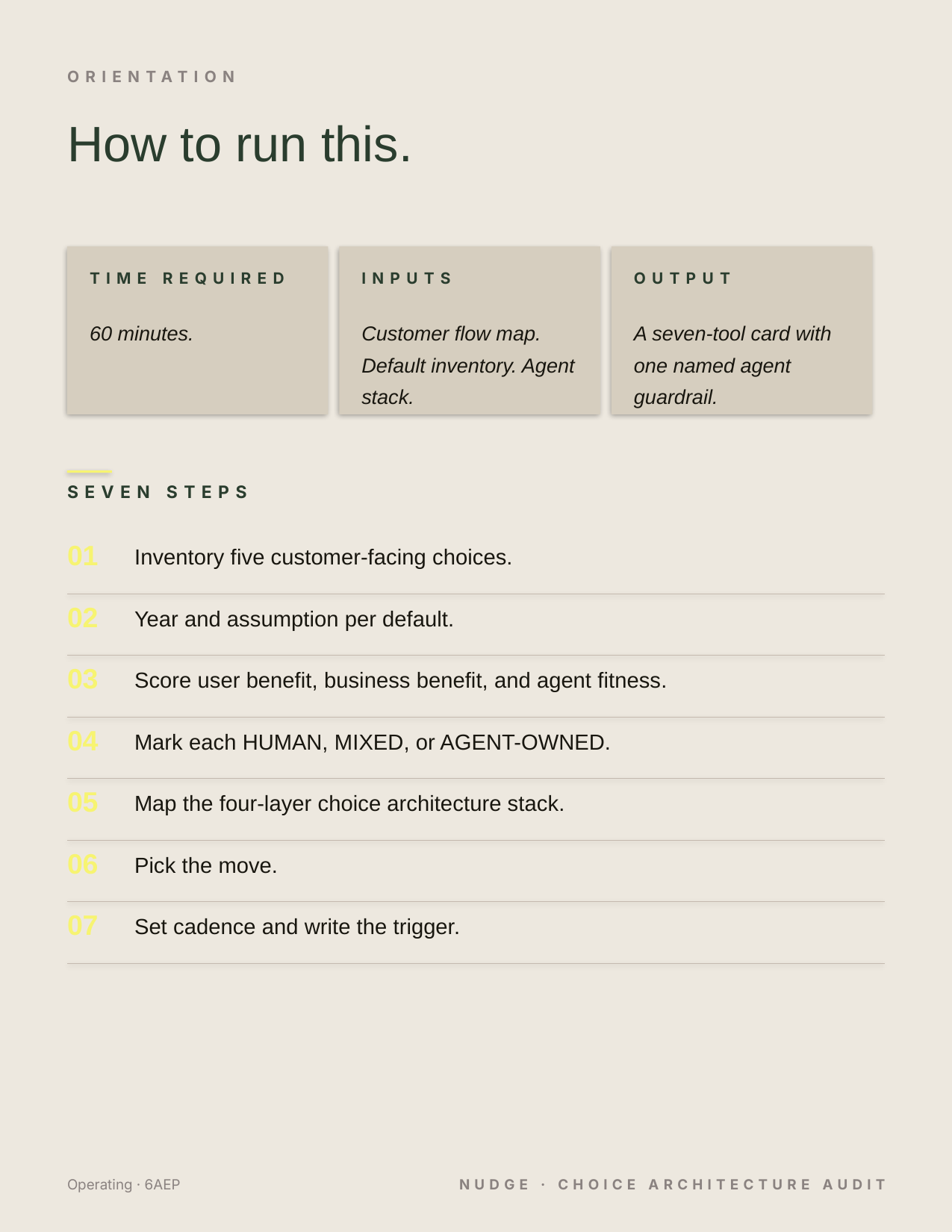

ORIENTATION
How to run this.

TIME REQUIRED
INPUTS
OUTPUT
60 minutes.
Customer flow map. Default inventory. Agent stack.
A seven-tool card with one named agent guardrail.

SEVEN STEPS
01
Inventory five customer-facing choices.
02
Year and assumption per default.
03
Score user benefit, business benefit, and agent fitness.
04
Mark each HUMAN, MIXED, or AGENT-OWNED.
05
Map the four-layer choice architecture stack.
06
Pick the move.
07
Set cadence and write the trigger.
Operating · 6AEP
NUDGE · CHOICE ARCHITECTURE AUDIT